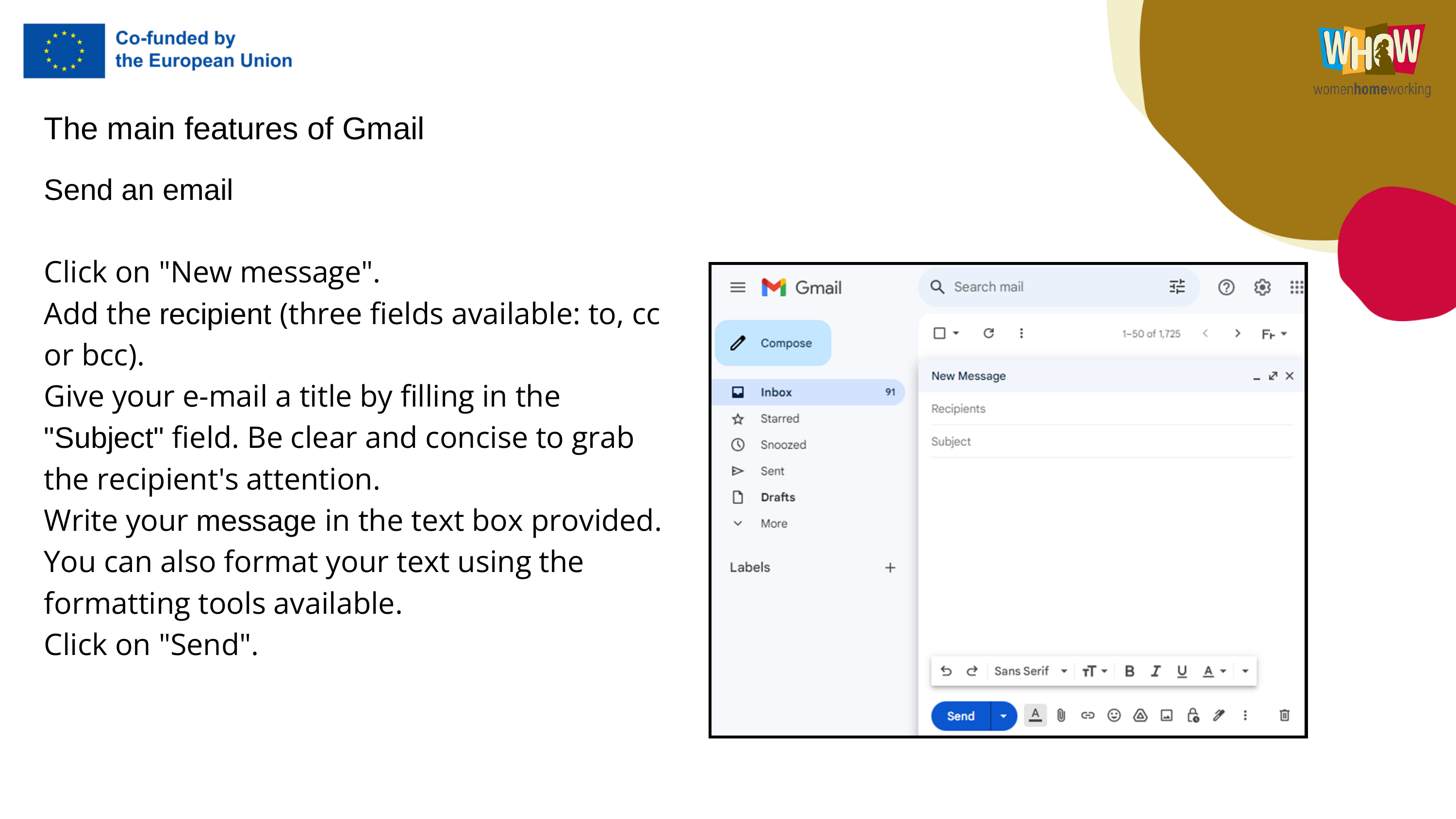

The main features of Gmail
Send an email

Click on "New message".
Add the recipient (three fields available: to, cc or bcc).
Give your e-mail a title by filling in the "Subject" field. Be clear and concise to grab the recipient's attention.
Write your message in the text box provided.
You can also format your text using the formatting tools available.
Click on "Send".